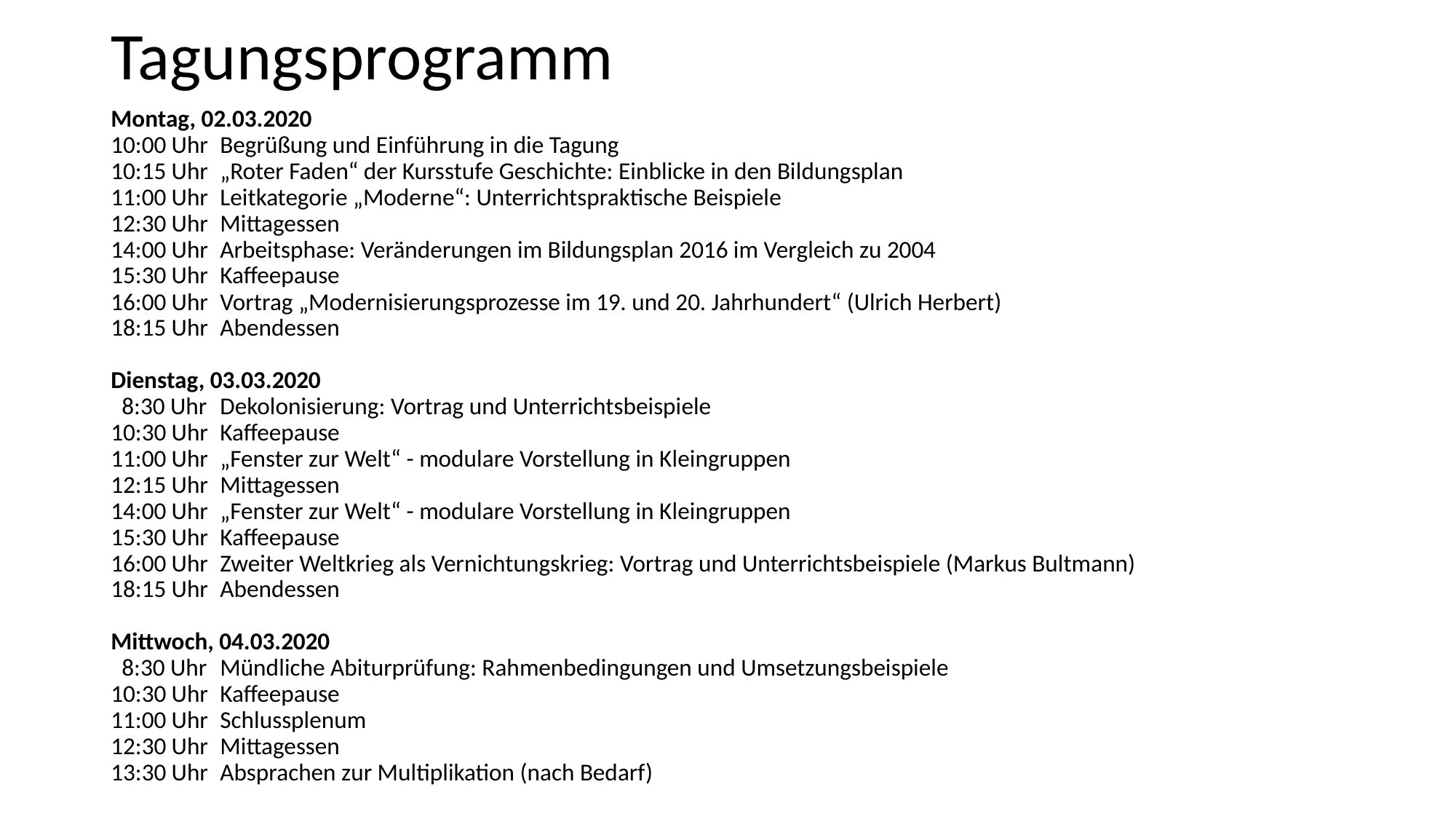

# Tagungsprogramm
Montag, 02.03.2020
10:00 Uhr	Begrüßung und Einführung in die Tagung
10:15 Uhr	„Roter Faden“ der Kursstufe Geschichte: Einblicke in den Bildungsplan
11:00 Uhr	Leitkategorie „Moderne“: Unterrichtspraktische Beispiele
12:30 Uhr	Mittagessen
14:00 Uhr	Arbeitsphase: Veränderungen im Bildungsplan 2016 im Vergleich zu 2004
15:30 Uhr	Kaffeepause
16:00 Uhr	Vortrag „Modernisierungsprozesse im 19. und 20. Jahrhundert“ (Ulrich Herbert)
18:15 Uhr	Abendessen

Dienstag, 03.03.2020
  8:30 Uhr	Dekolonisierung: Vortrag und Unterrichtsbeispiele
10:30 Uhr	Kaffeepause
11:00 Uhr	„Fenster zur Welt“ - modulare Vorstellung in Kleingruppen
12:15 Uhr	Mittagessen
14:00 Uhr	„Fenster zur Welt“ - modulare Vorstellung in Kleingruppen
15:30 Uhr	Kaffeepause
16:00 Uhr	Zweiter Weltkrieg als Vernichtungskrieg: Vortrag und Unterrichtsbeispiele (Markus Bultmann)
18:15 Uhr	Abendessen

Mittwoch, 04.03.2020
  8:30 Uhr	Mündliche Abiturprüfung: Rahmenbedingungen und Umsetzungsbeispiele
10:30 Uhr	Kaffeepause
11:00 Uhr	Schlussplenum
12:30 Uhr	Mittagessen
13:30 Uhr	Absprachen zur Multiplikation (nach Bedarf)